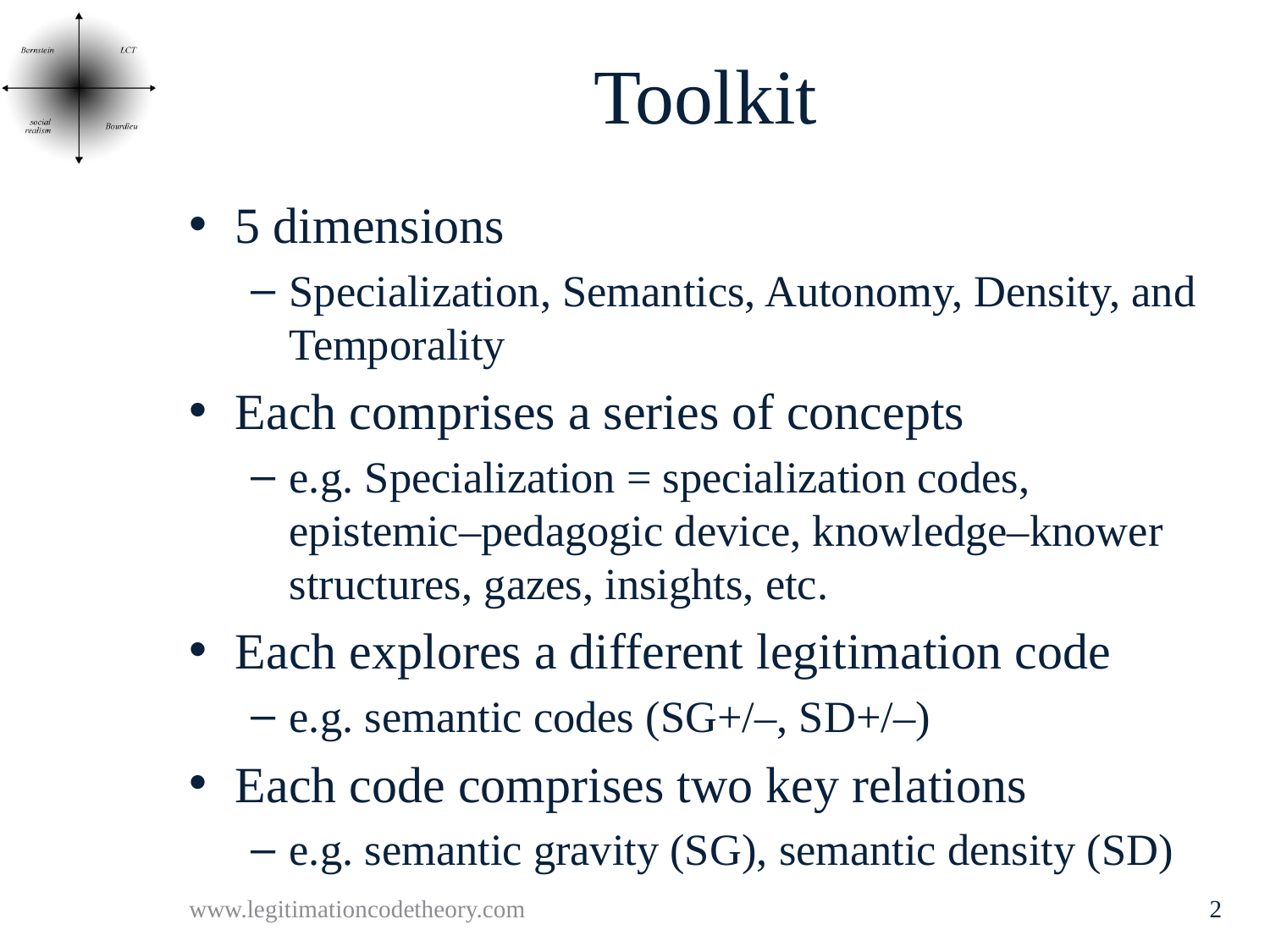

# Toolkit

5 dimensions
Specialization, Semantics, Autonomy, Density, and Temporality
Each comprises a series of concepts
e.g. Specialization = specialization codes, epistemic–pedagogic device, knowledge–knower structures, gazes, insights, etc.
Each explores a different legitimation code
e.g. semantic codes (SG+/–, SD+/–)
Each code comprises two key relations
e.g. semantic gravity (SG), semantic density (SD)
www.legitimationcodetheory.com
2